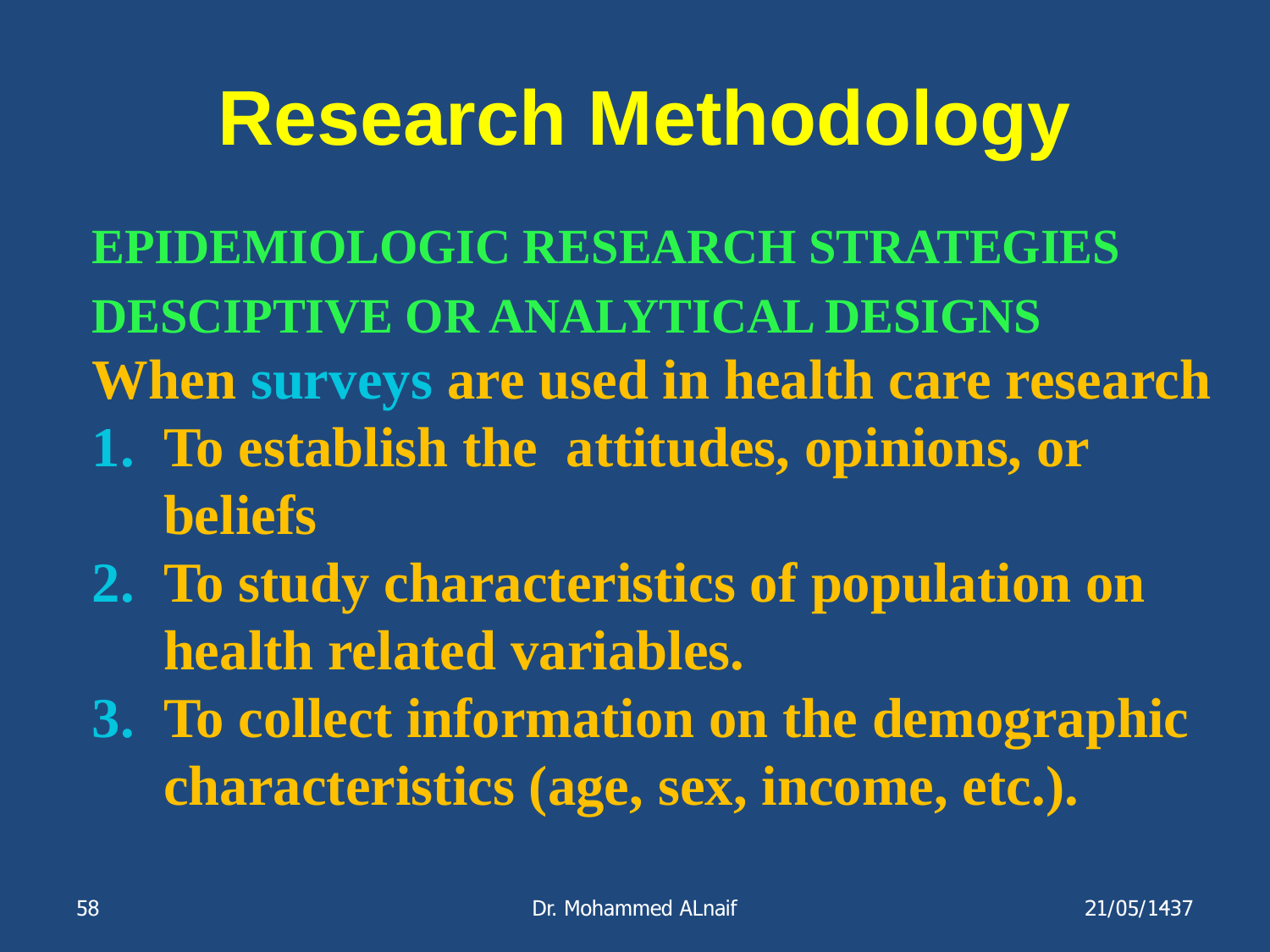

# Research Methodology
EPIDEMIOLOGIC RESEARCH STRATEGIES
DESCIPTIVE OR ANALYTICAL DESIGNS
When surveys are used in health care research
To establish the  attitudes, opinions, or beliefs
To study characteristics of population on health related variables.
To collect information on the demographic characteristics (age, sex, income, etc.).
58
Dr. Mohammed ALnaif
21/05/1437